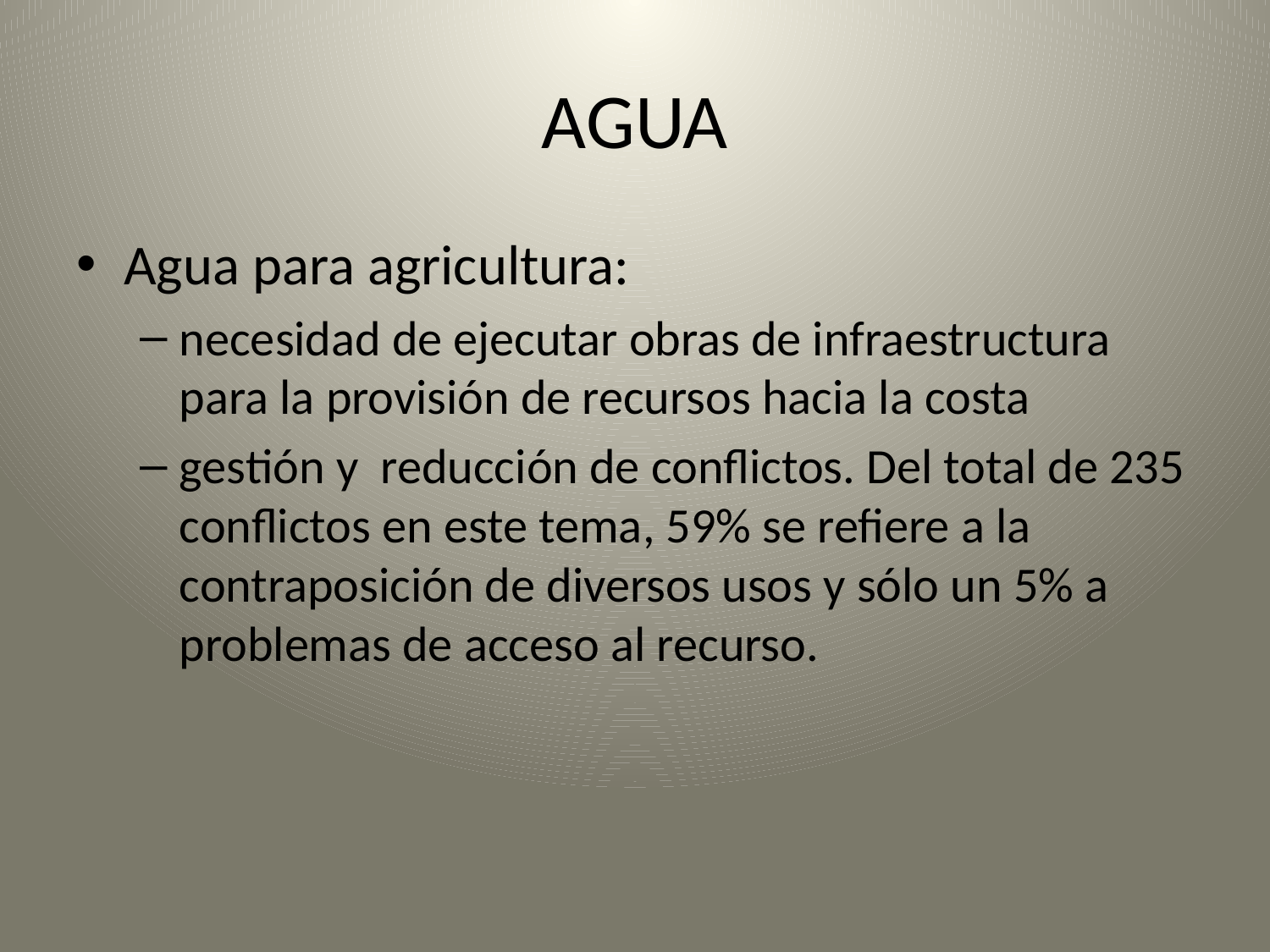

# AGUA
Agua para agricultura:
necesidad de ejecutar obras de infraestructura para la provisión de recursos hacia la costa
gestión y  reducción de conflictos. Del total de 235 conflictos en este tema, 59% se refiere a la contraposición de diversos usos y sólo un 5% a problemas de acceso al recurso.